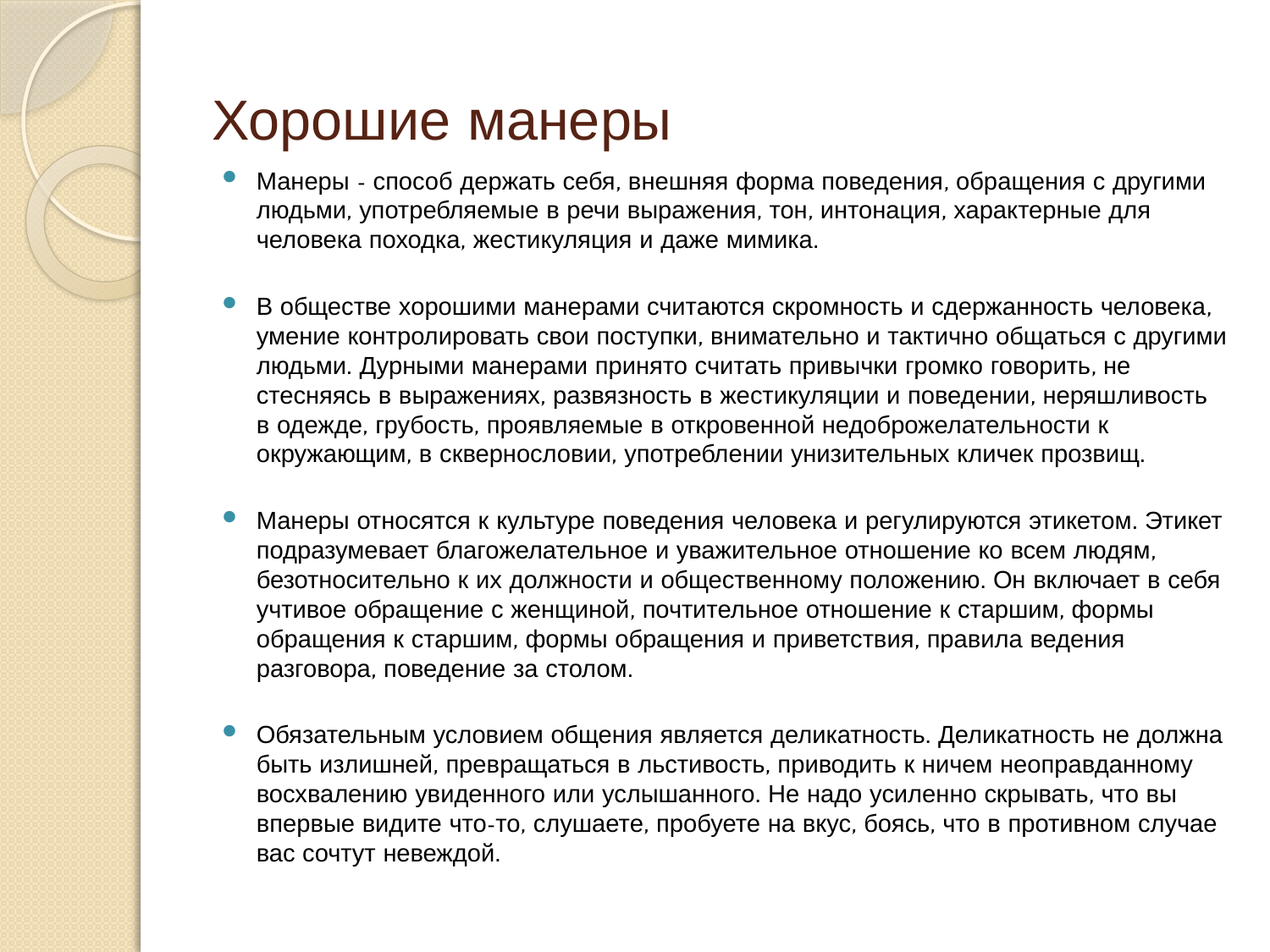

# Хорошие манеры
Манеры - способ держать себя, внешняя форма поведения, обращения с другими людьми, употребляемые в речи выражения, тон, интонация, характерные для человека походка, жестикуляция и даже мимика.

В обществе хорошими манерами считаются скромность и сдержанность человека, умение контролировать свои поступки, внимательно и тактично общаться с другими людьми. Дурными манерами принято считать привычки громко говорить, не стесняясь в выражениях, развязность в жестикуляции и поведении, неряшливость в одежде, грубость, проявляемые в откровенной недоброжелательности к окружающим, в сквернословии, употреблении унизительных кличек прозвищ.

Манеры относятся к культуре поведения человека и регулируются этикетом. Этикет подразумевает благожелательное и уважительное отношение ко всем людям, безотносительно к их должности и общественному положению. Он включает в себя учтивое обращение с женщиной, почтительное отношение к старшим, формы обращения к старшим, формы обращения и приветствия, правила ведения разговора, поведение за столом.

Обязательным условием общения является деликатность. Деликатность не должна быть излишней, превращаться в льстивость, приводить к ничем неоправданному восхвалению увиденного или услышанного. Не надо усиленно скрывать, что вы впервые видите что-то, слушаете, пробуете на вкус, боясь, что в противном случае вас сочтут невеждой.